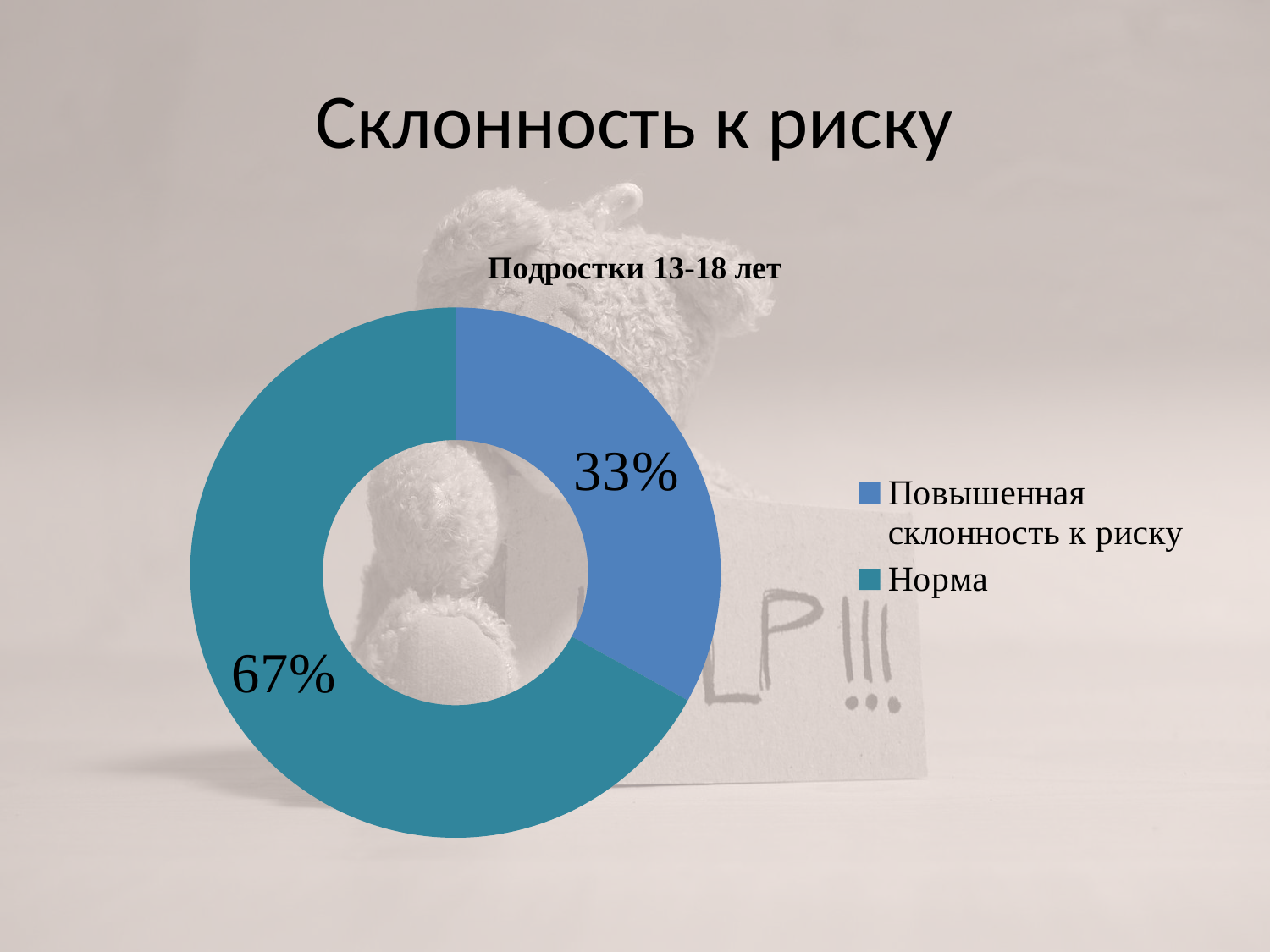

# Склонность к риску

### Chart:

| Category | Подростки 13-18 лет |
|---|---|
| Повышенная склонность к риску | 0.33 |
| Норма | 0.67 |